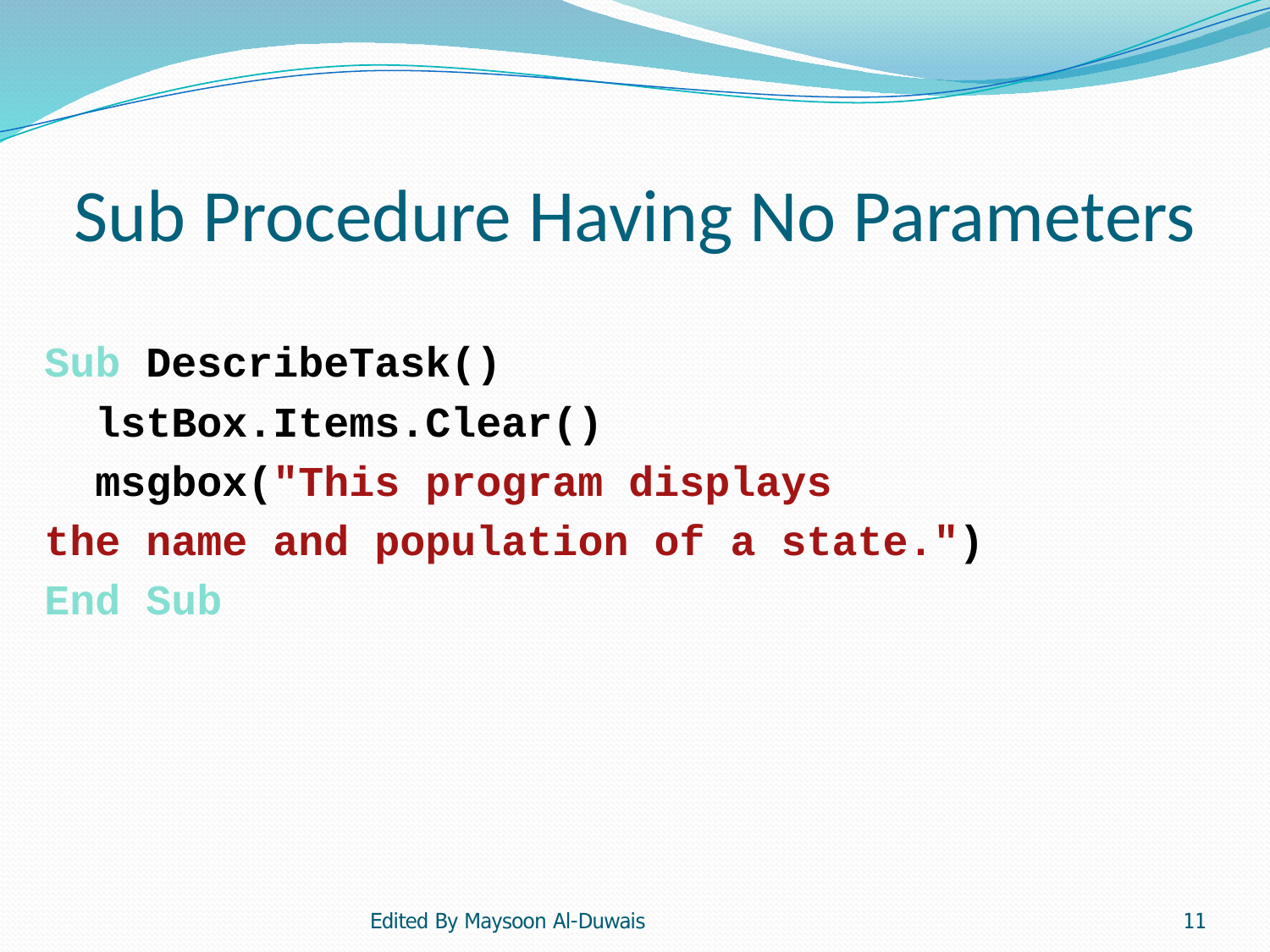

# Sub Procedure Having No Parameters

Sub DescribeTask()
  lstBox.Items.Clear()
  msgbox("This program displays
the name and population of a state.")
End Sub

Edited By Maysoon Al-Duwais
11